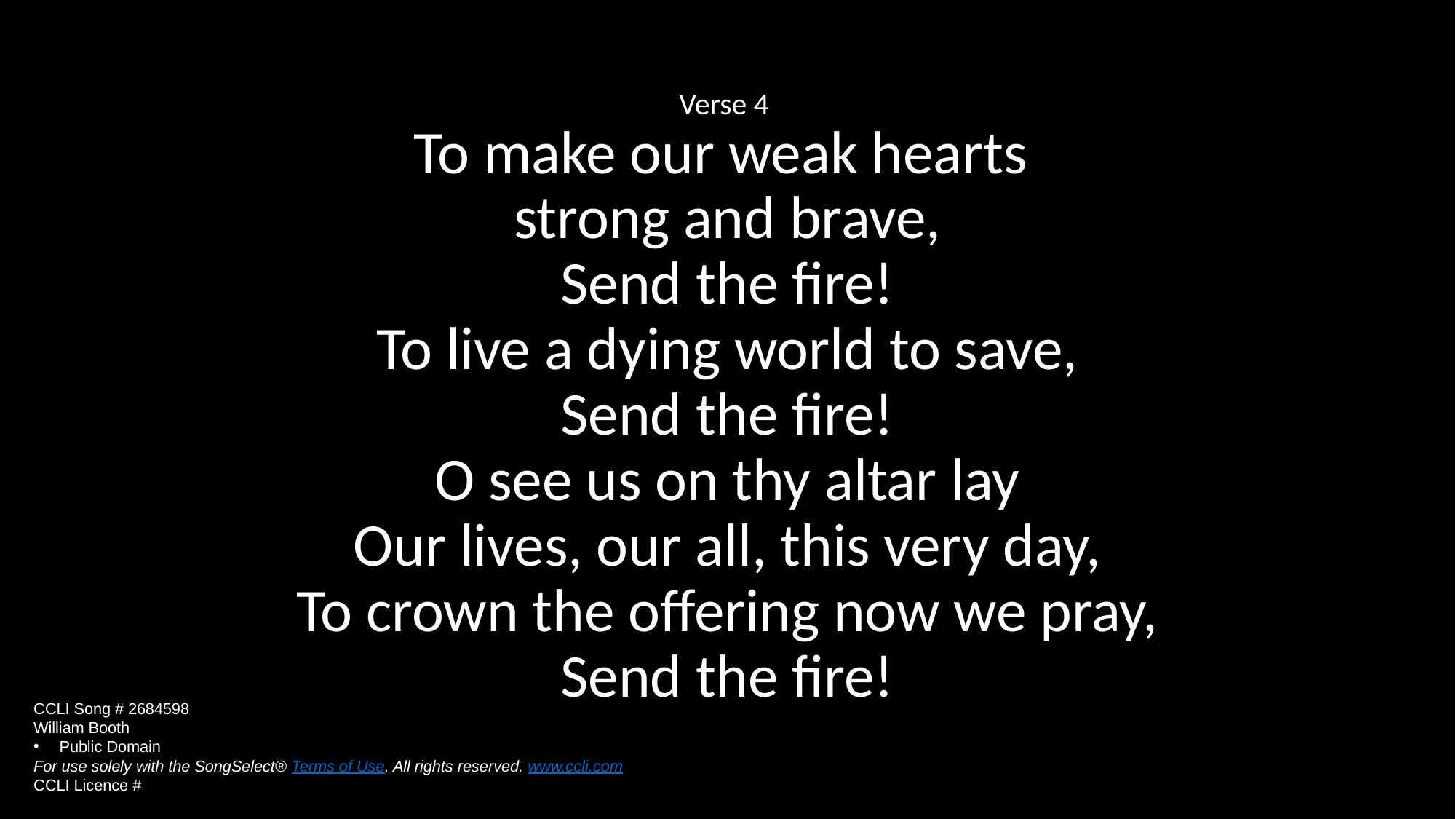

Verse 4
To make our weak hearts
strong and brave,
Send the fire!
To live a dying world to save,
Send the fire!
O see us on thy altar lay
Our lives, our all, this very day,
To crown the offering now we pray,
Send the fire!
CCLI Song # 2684598
William Booth
Public Domain
For use solely with the SongSelect® Terms of Use. All rights reserved. www.ccli.com
CCLI Licence #